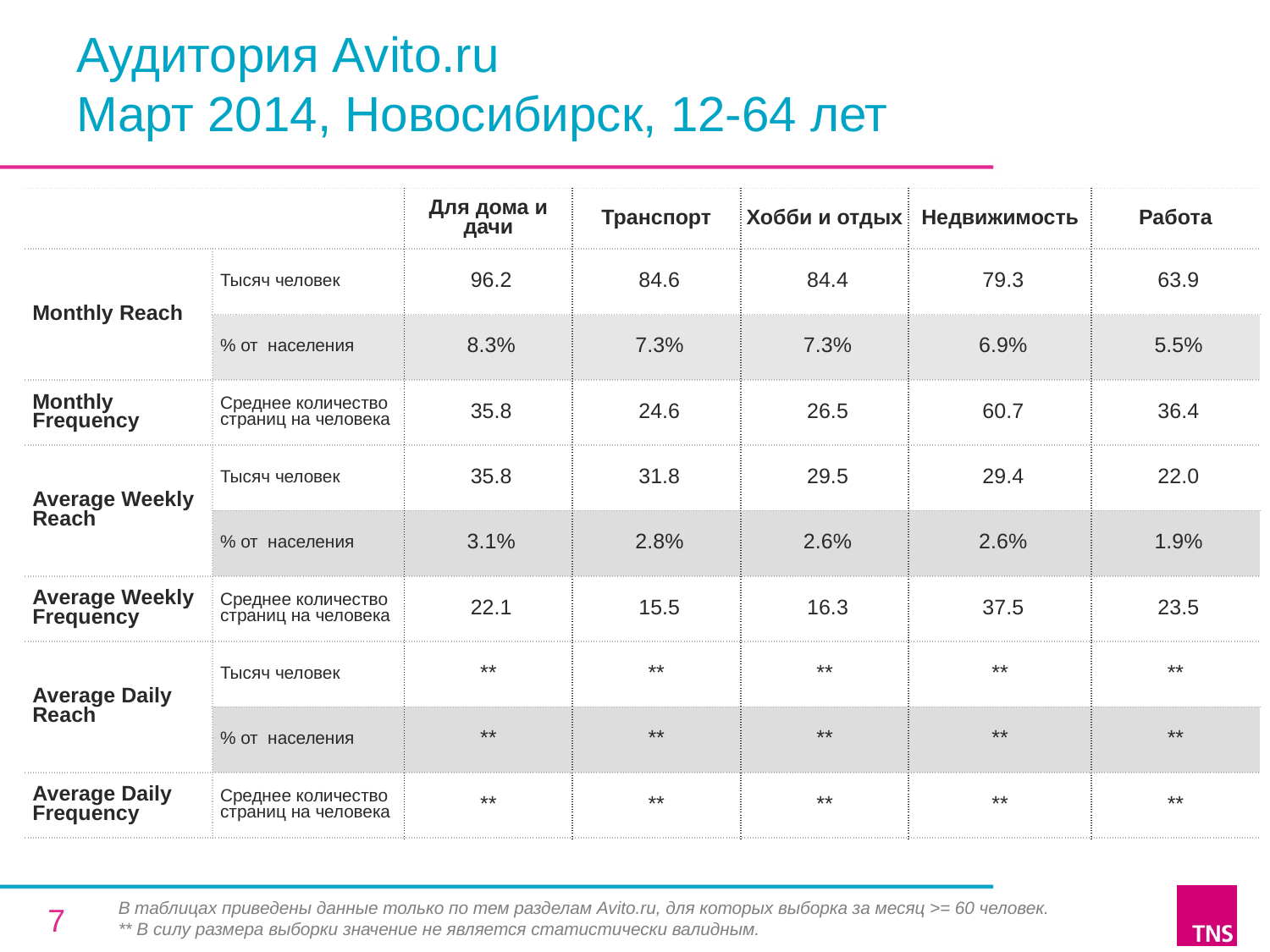

# Аудитория Avito.ru Март 2014, Новосибирск, 12-64 лет
|  |  | Для дома и дачи | Транспорт | Хобби и отдых | Недвижимость | Работа |
| --- | --- | --- | --- | --- | --- | --- |
| Monthly Reach | Тысяч человек | 96.2 | 84.6 | 84.4 | 79.3 | 63.9 |
|  | % от населения | 8.3% | 7.3% | 7.3% | 6.9% | 5.5% |
| Monthly Frequency | Среднее количество страниц на человека | 35.8 | 24.6 | 26.5 | 60.7 | 36.4 |
| Average Weekly Reach | Тысяч человек | 35.8 | 31.8 | 29.5 | 29.4 | 22.0 |
|  | % от населения | 3.1% | 2.8% | 2.6% | 2.6% | 1.9% |
| Average Weekly Frequency | Среднее количество страниц на человека | 22.1 | 15.5 | 16.3 | 37.5 | 23.5 |
| Average Daily Reach | Тысяч человек | \*\* | \*\* | \*\* | \*\* | \*\* |
|  | % от населения | \*\* | \*\* | \*\* | \*\* | \*\* |
| Average Daily Frequency | Среднее количество страниц на человека | \*\* | \*\* | \*\* | \*\* | \*\* |
В таблицах приведены данные только по тем разделам Avito.ru, для которых выборка за месяц >= 60 человек.
** В силу размера выборки значение не является статистически валидным.
7